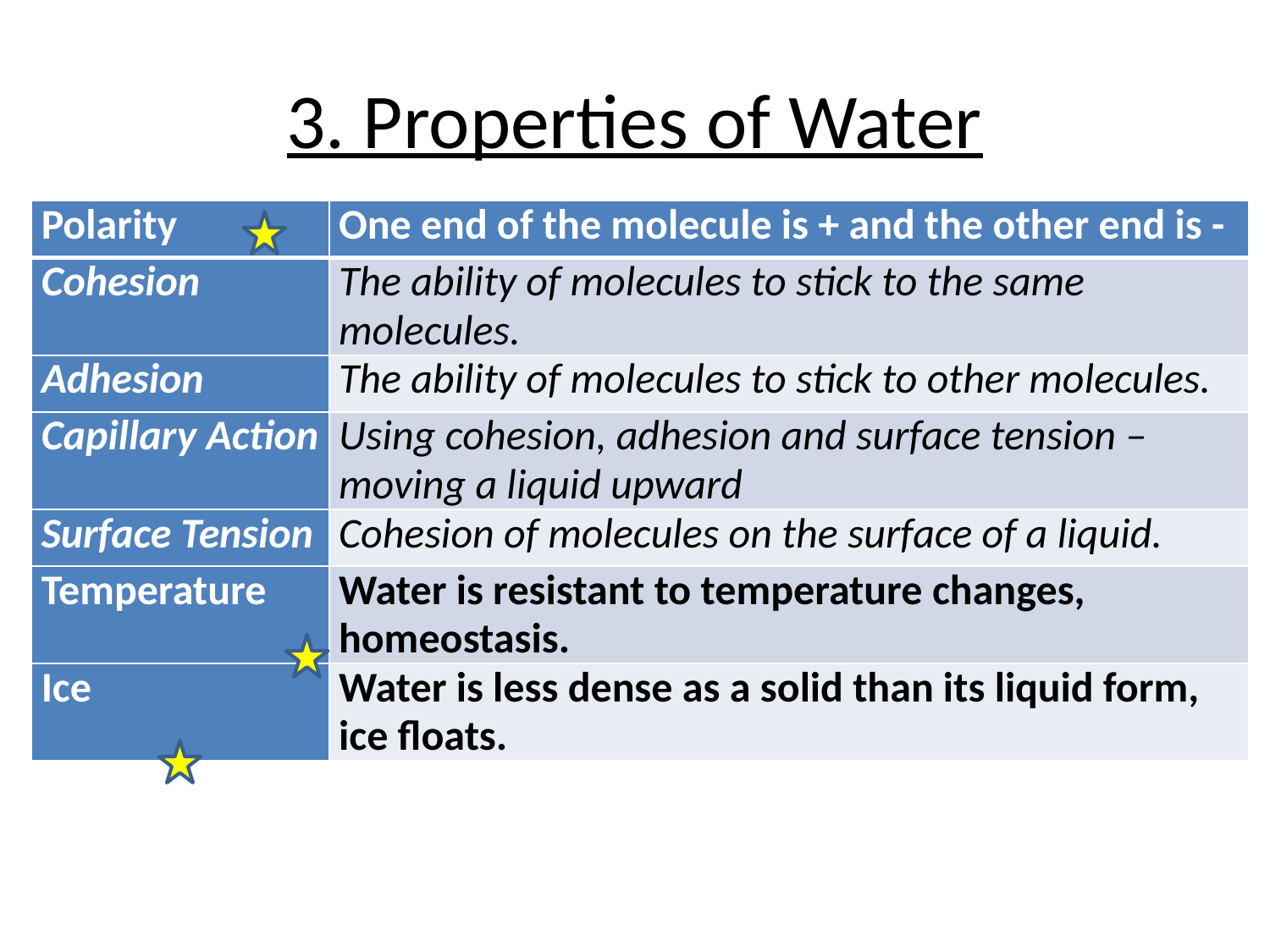

# 3. Properties of Water
| Polarity | One end of the molecule is + and the other end is - |
| --- | --- |
| Cohesion | The ability of molecules to stick to the same molecules. |
| Adhesion | The ability of molecules to stick to other molecules. |
| Capillary Action | Using cohesion, adhesion and surface tension – moving a liquid upward |
| Surface Tension | Cohesion of molecules on the surface of a liquid. |
| Temperature | Water is resistant to temperature changes, homeostasis. |
| Ice | Water is less dense as a solid than its liquid form, ice floats. |